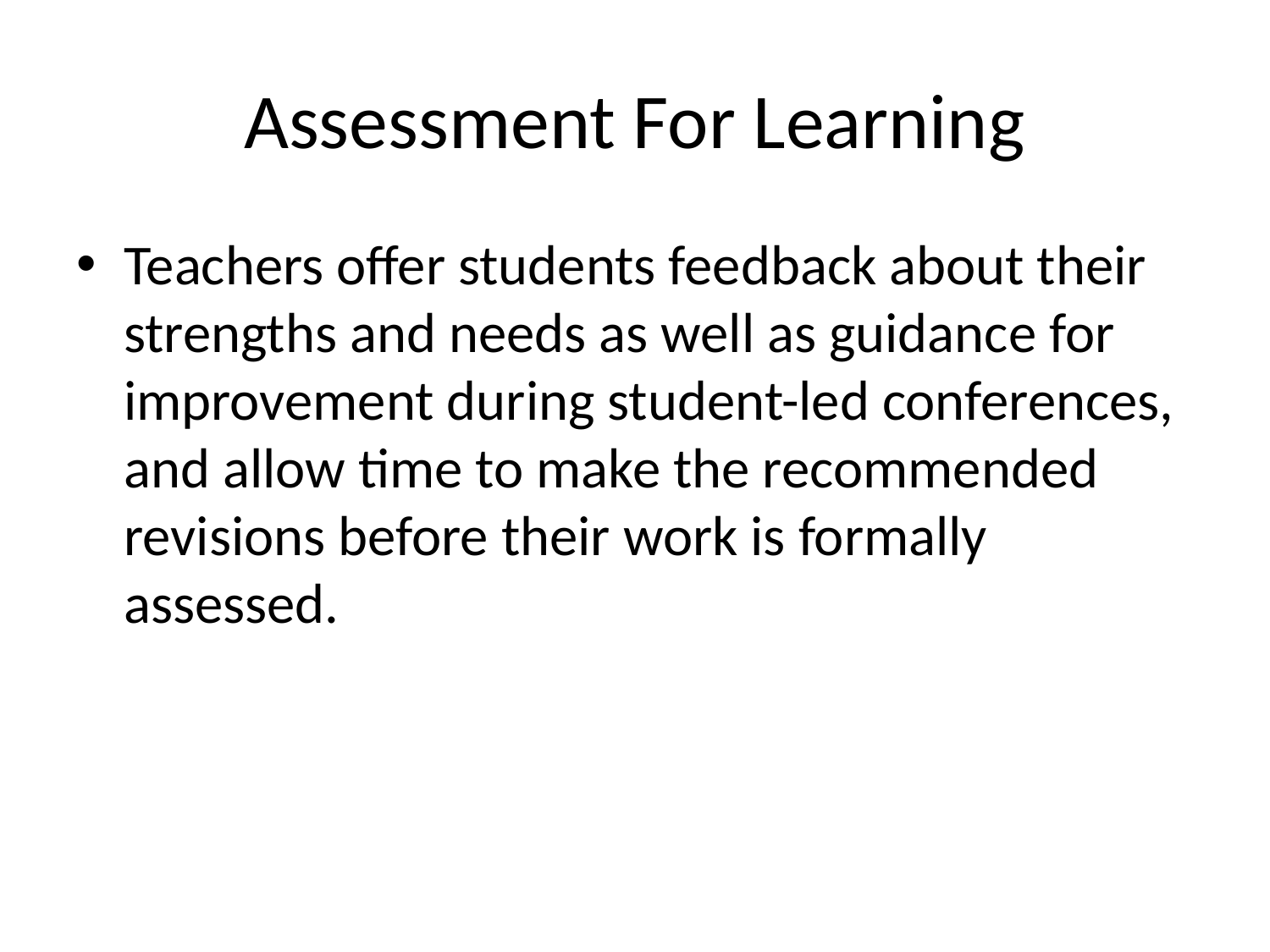

# Assessment For Learning
Teachers offer students feedback about their strengths and needs as well as guidance for improvement during student-led conferences, and allow time to make the recommended revisions before their work is formally assessed.